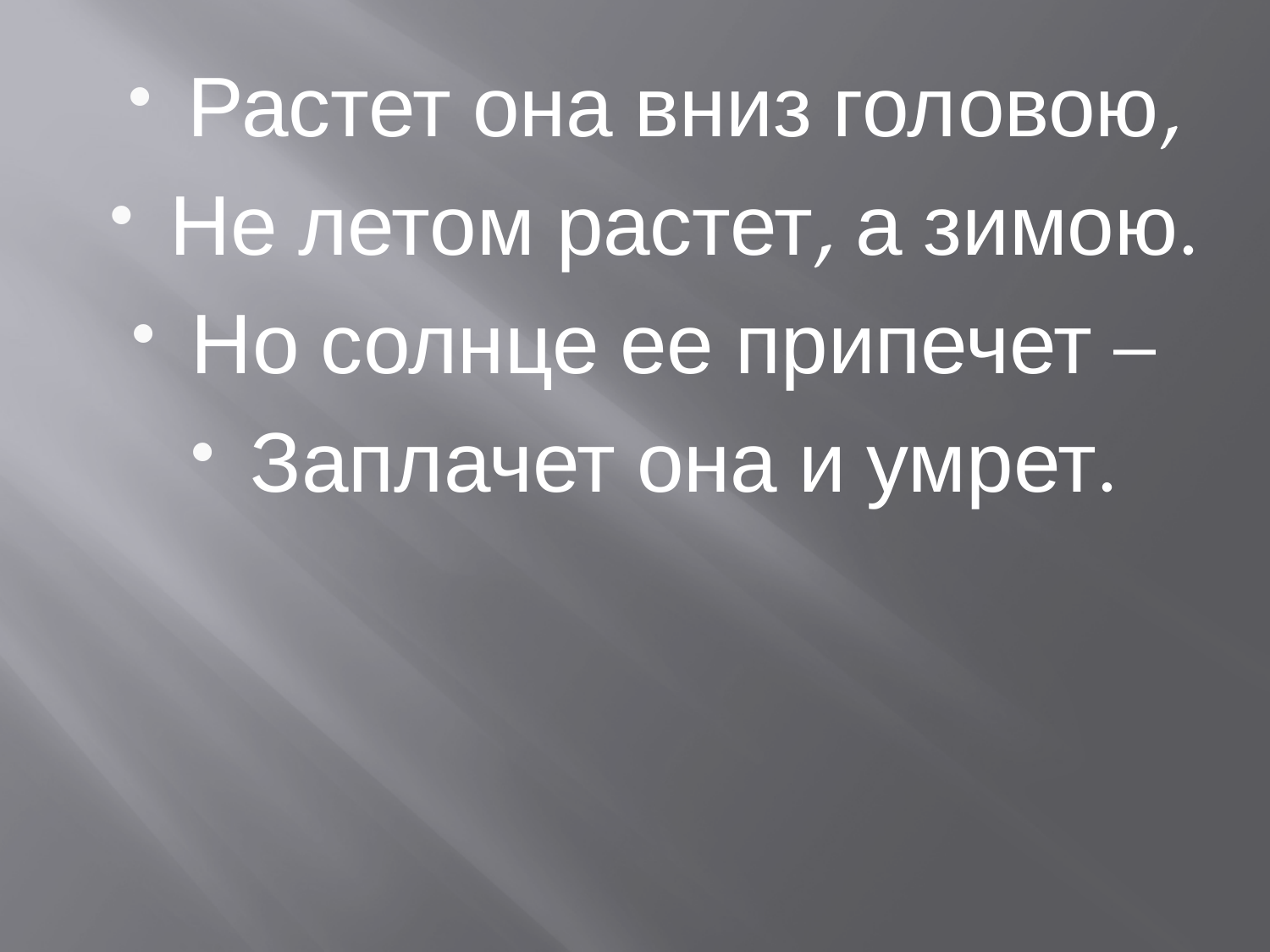

Растет она вниз головою,
Не летом растет, а зимою.
Но солнце ее припечет –
Заплачет она и умрет.